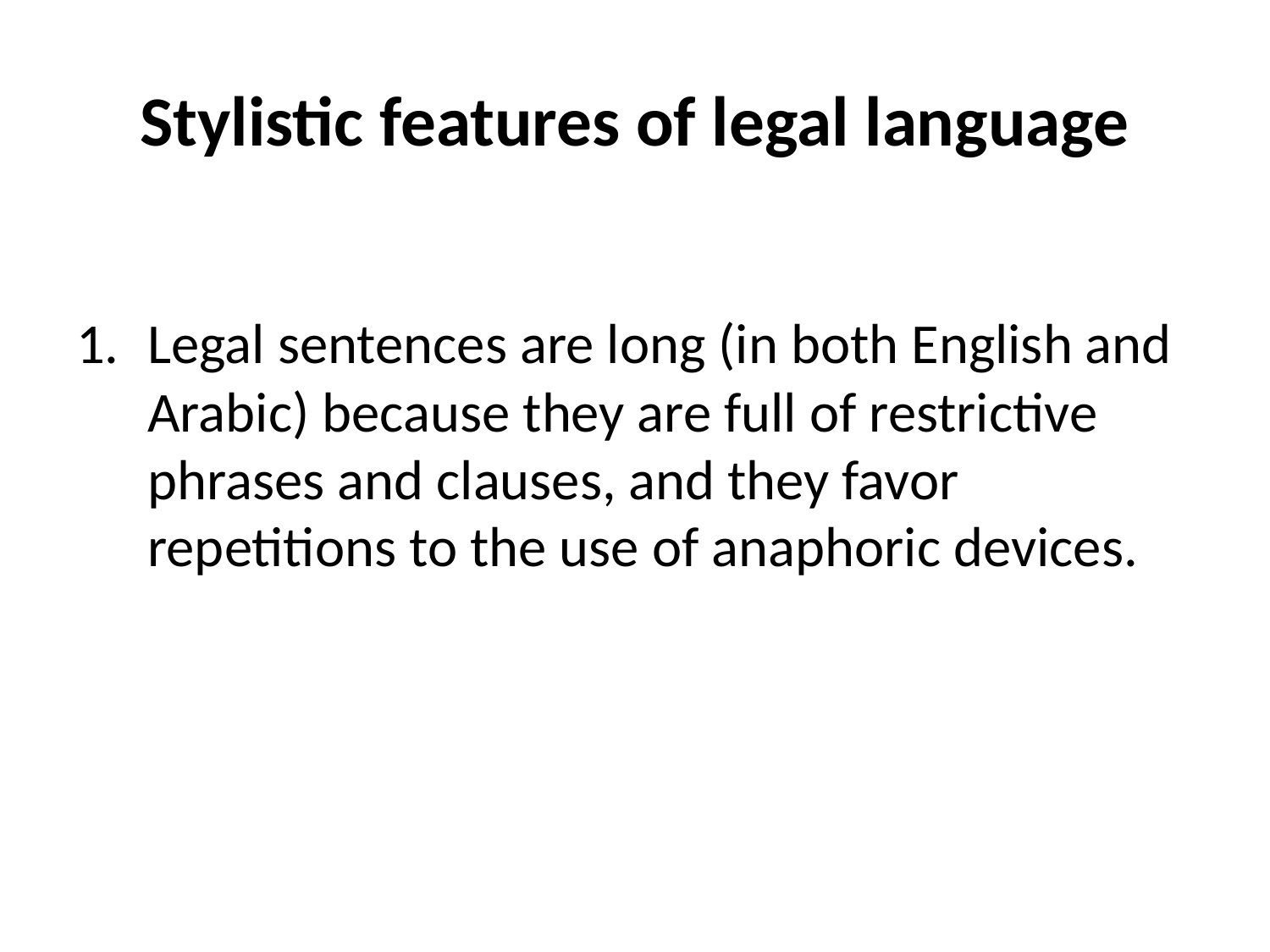

# Stylistic features of legal language

Legal sentences are long (in both English and Arabic) because they are full of restrictive phrases and clauses, and they favor repetitions to the use of anaphoric devices.